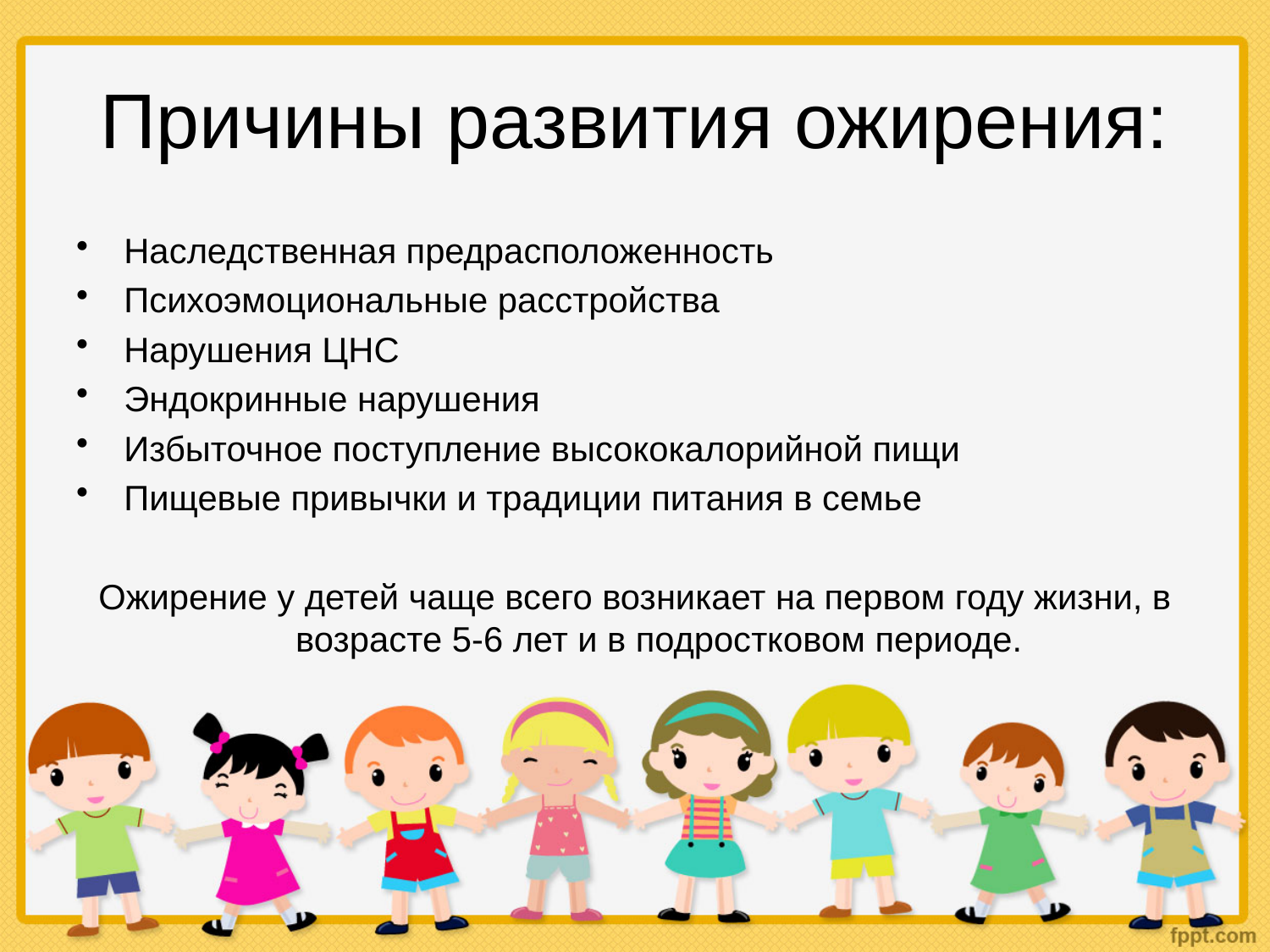

# Причины развития ожирения:
Наследственная предрасположенность
Психоэмоциональные расстройства
Нарушения ЦНС
Эндокринные нарушения
Избыточное поступление высококалорийной пищи
Пищевые привычки и традиции питания в семье

Ожирение у детей чаще всего возникает на первом году жизни, в возрасте 5-6 лет и в подростковом периоде.